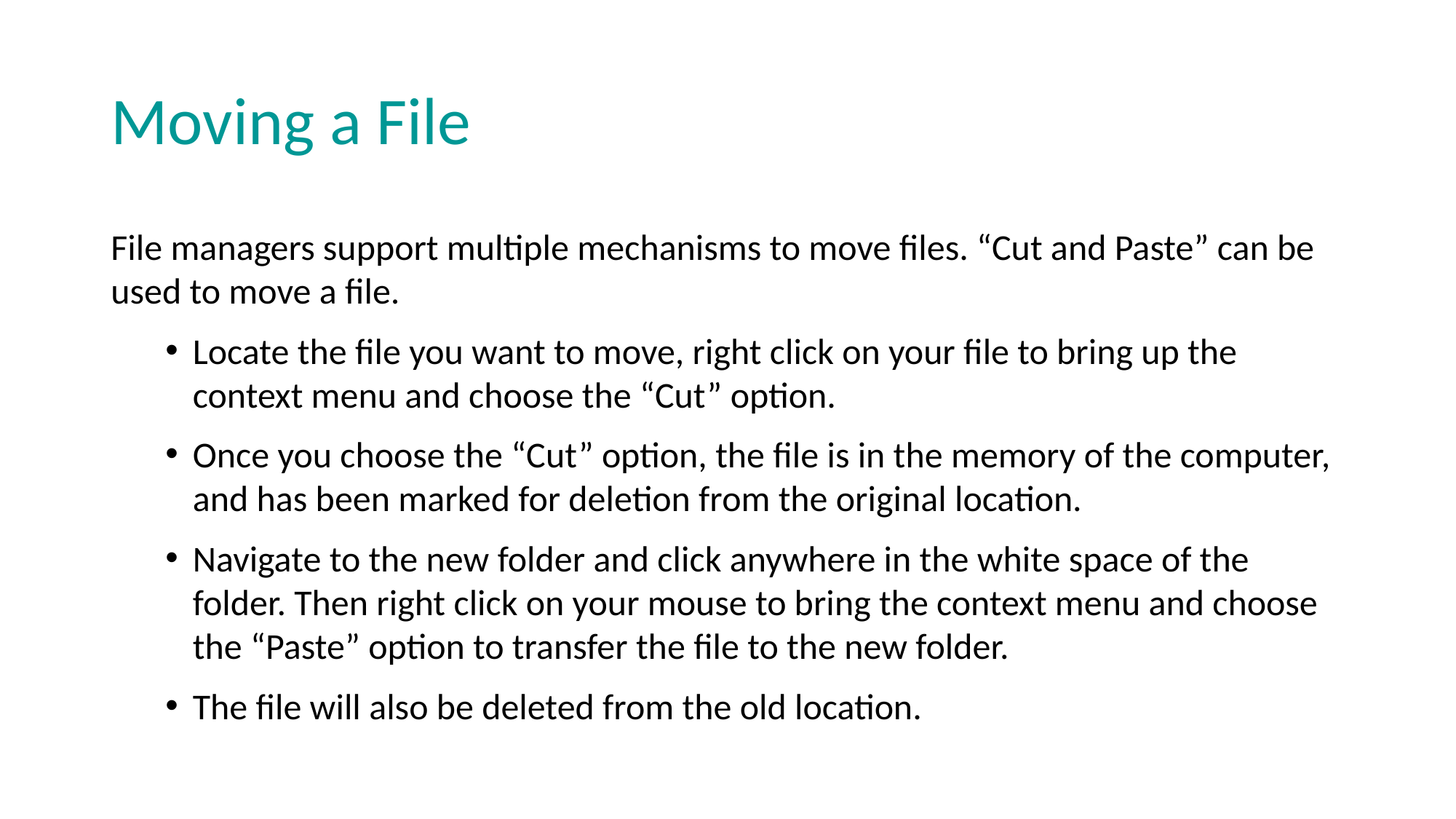

# Moving a File
File managers support multiple mechanisms to move files. “Cut and Paste” can be used to move a file.
Locate the file you want to move, right click on your file to bring up the context menu and choose the “Cut” option.
Once you choose the “Cut” option, the file is in the memory of the computer, and has been marked for deletion from the original location.
Navigate to the new folder and click anywhere in the white space of the folder. Then right click on your mouse to bring the context menu and choose the “Paste” option to transfer the file to the new folder.
The file will also be deleted from the old location.